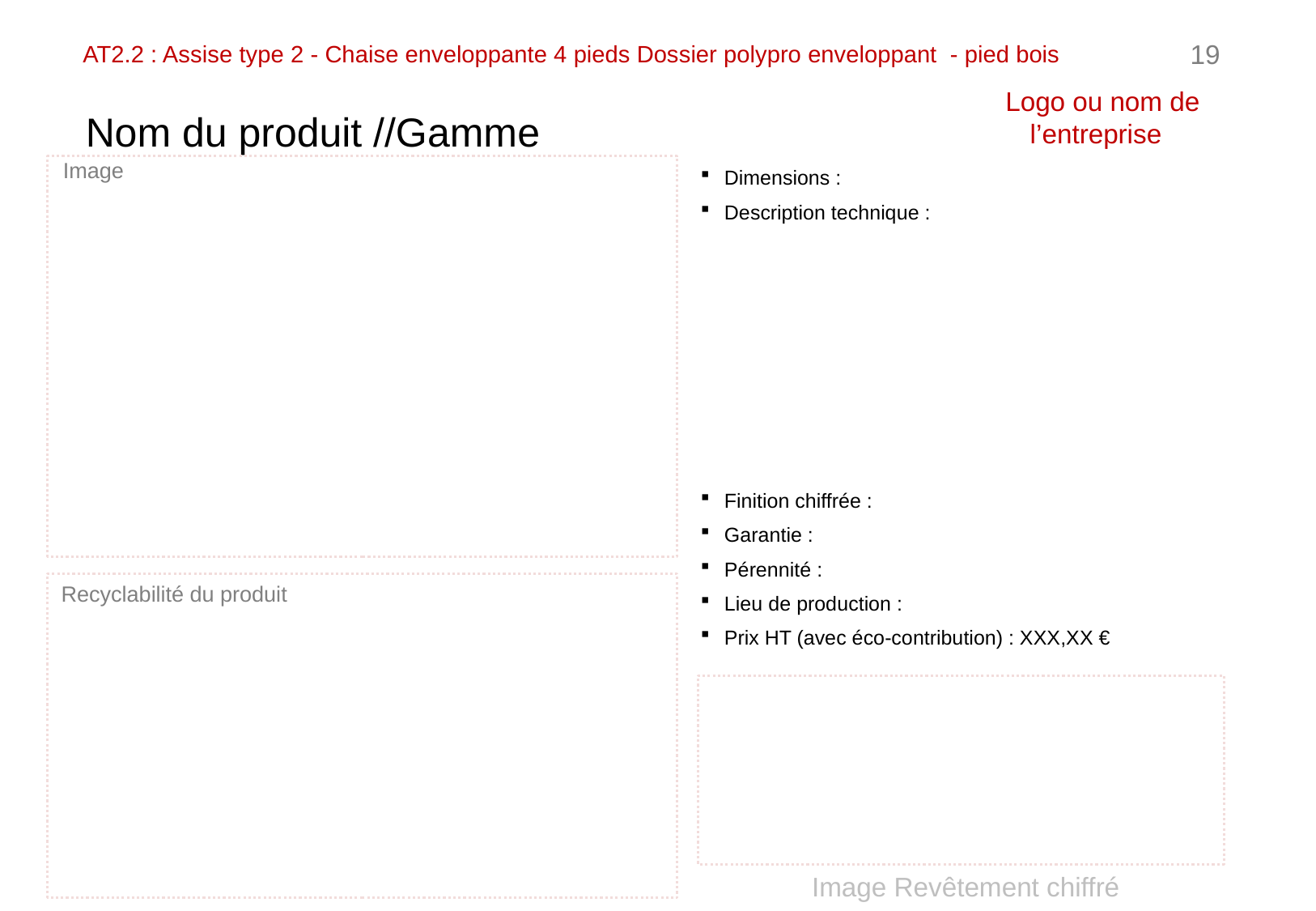

# AT2.2 : Assise type 2 - Chaise enveloppante 4 pieds Dossier polypro enveloppant  - pied bois
19
Logo ou nom de l’entreprise
Nom du produit //Gamme
Image

Dimensions :
Description technique :

Finition chiffrée :
Garantie :
Pérennité :
Lieu de production :
Prix HT (avec éco-contribution) : XXX,XX €
Recyclabilité du produit

Image Revêtement chiffré